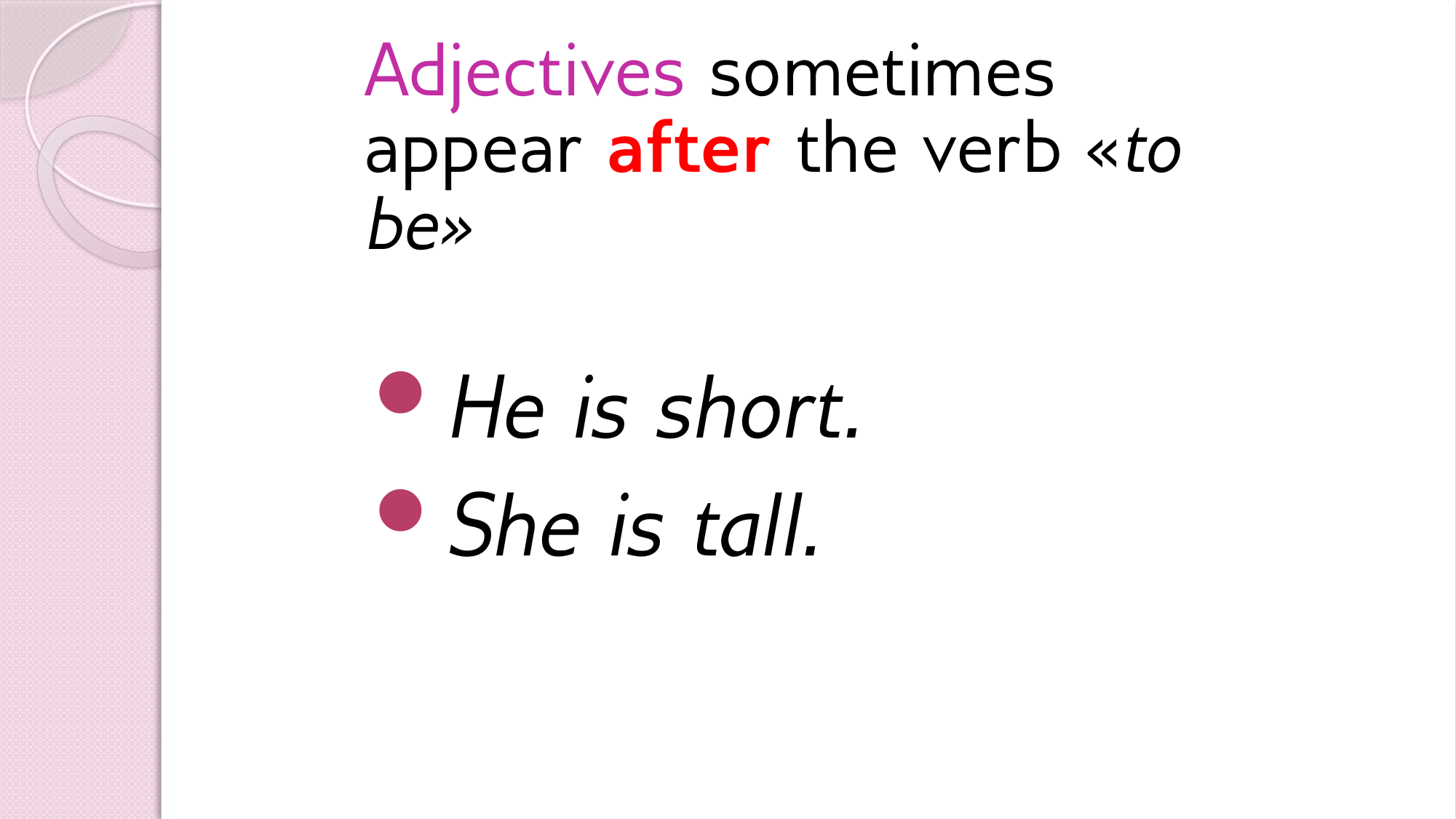

# Adjectives sometimes appear after the verb «to be»
He is short.
She is tall.